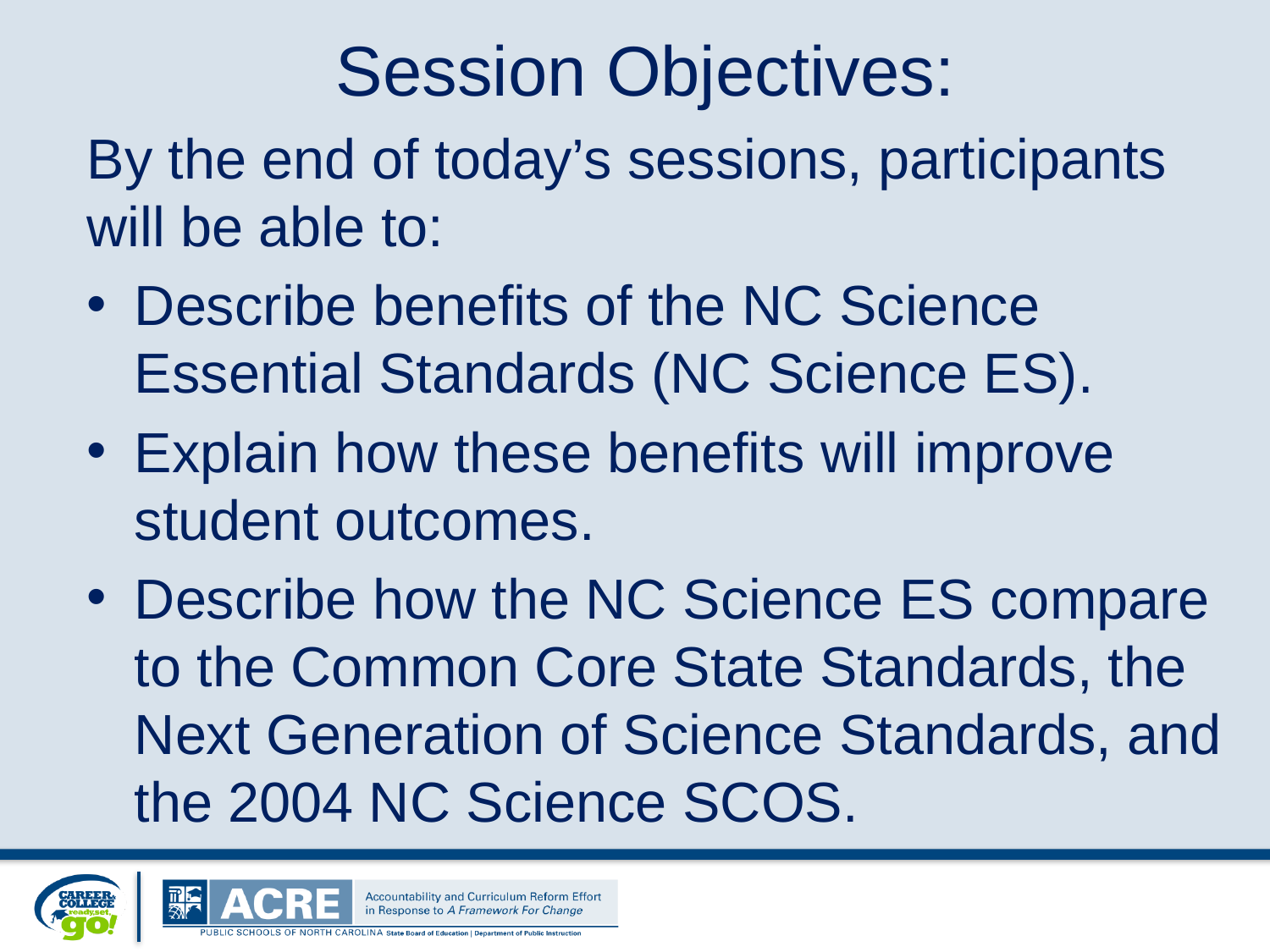

# Session Objectives:
By the end of today’s sessions, participants will be able to:
Describe benefits of the NC Science Essential Standards (NC Science ES).
Explain how these benefits will improve student outcomes.
Describe how the NC Science ES compare to the Common Core State Standards, the Next Generation of Science Standards, and the 2004 NC Science SCOS.